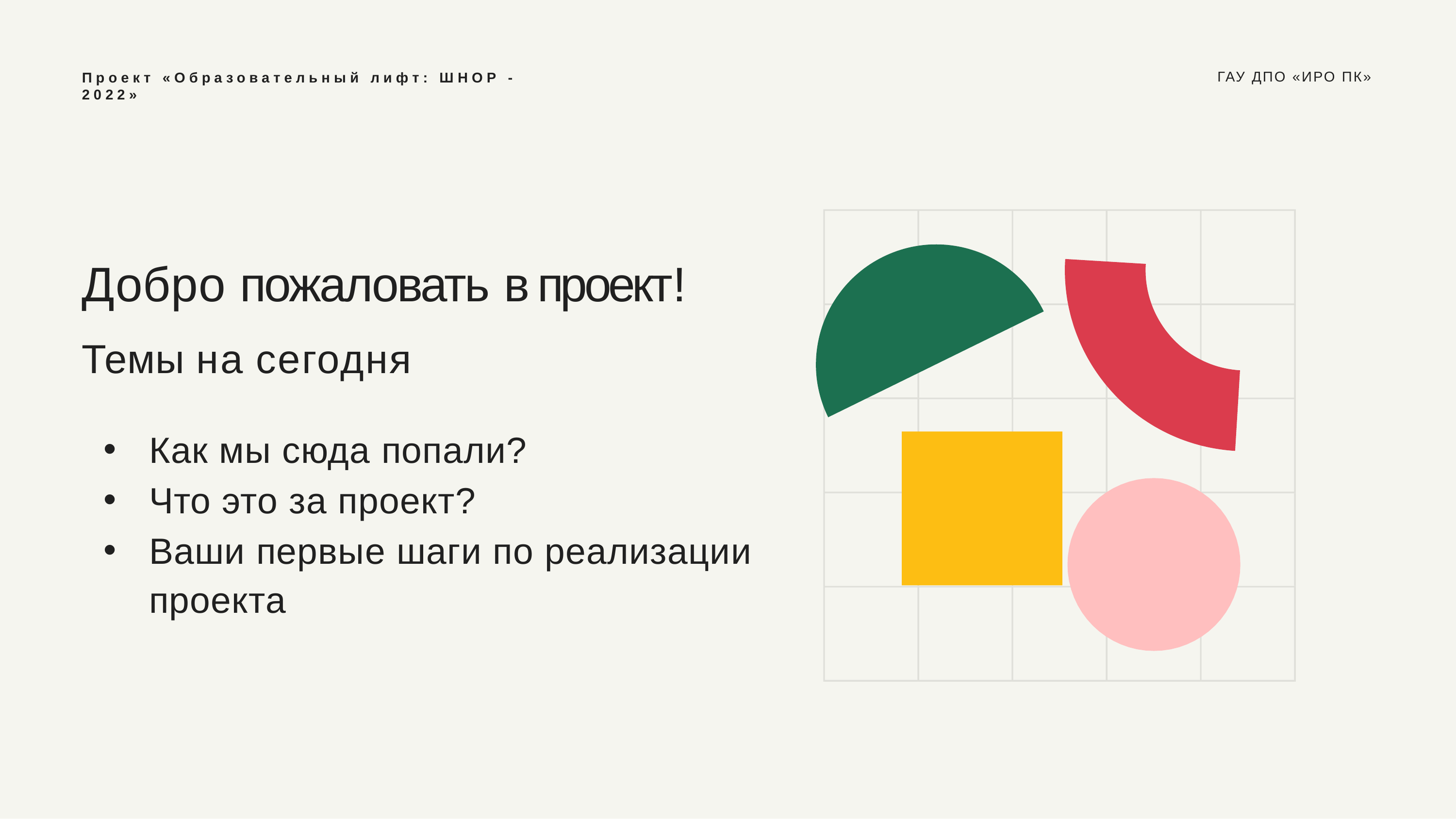

ГАУ ДПО «ИРО ПК»
Проект «Образовательный лифт: ШНОР - 2022»

# Добро пожаловать в проект!
Темы на сегодня
Как мы сюда попали?
Что это за проект?
Ваши первые шаги по реализации проекта